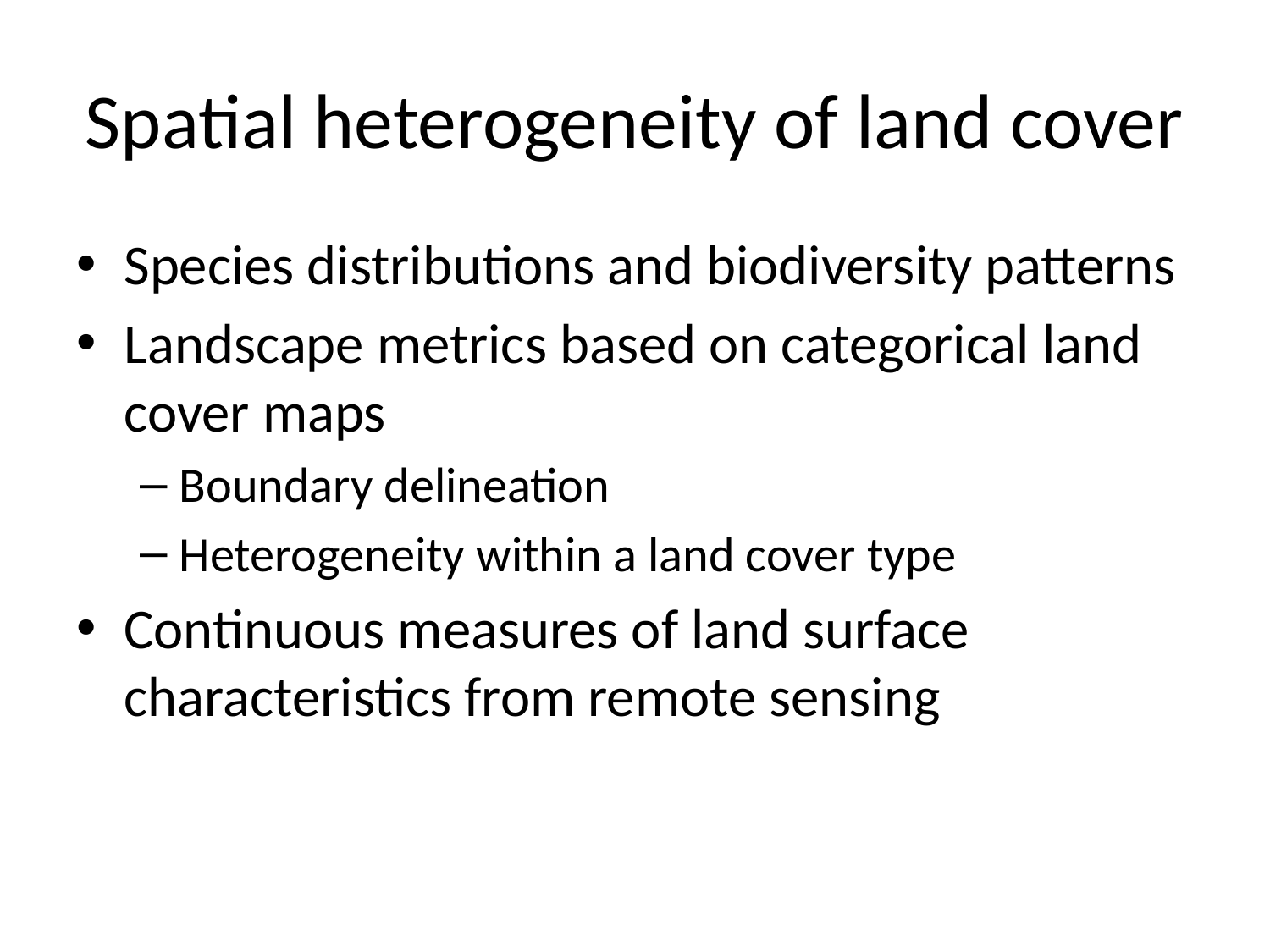

# Spatial heterogeneity of land cover
Species distributions and biodiversity patterns
Landscape metrics based on categorical land cover maps
Boundary delineation
Heterogeneity within a land cover type
Continuous measures of land surface characteristics from remote sensing